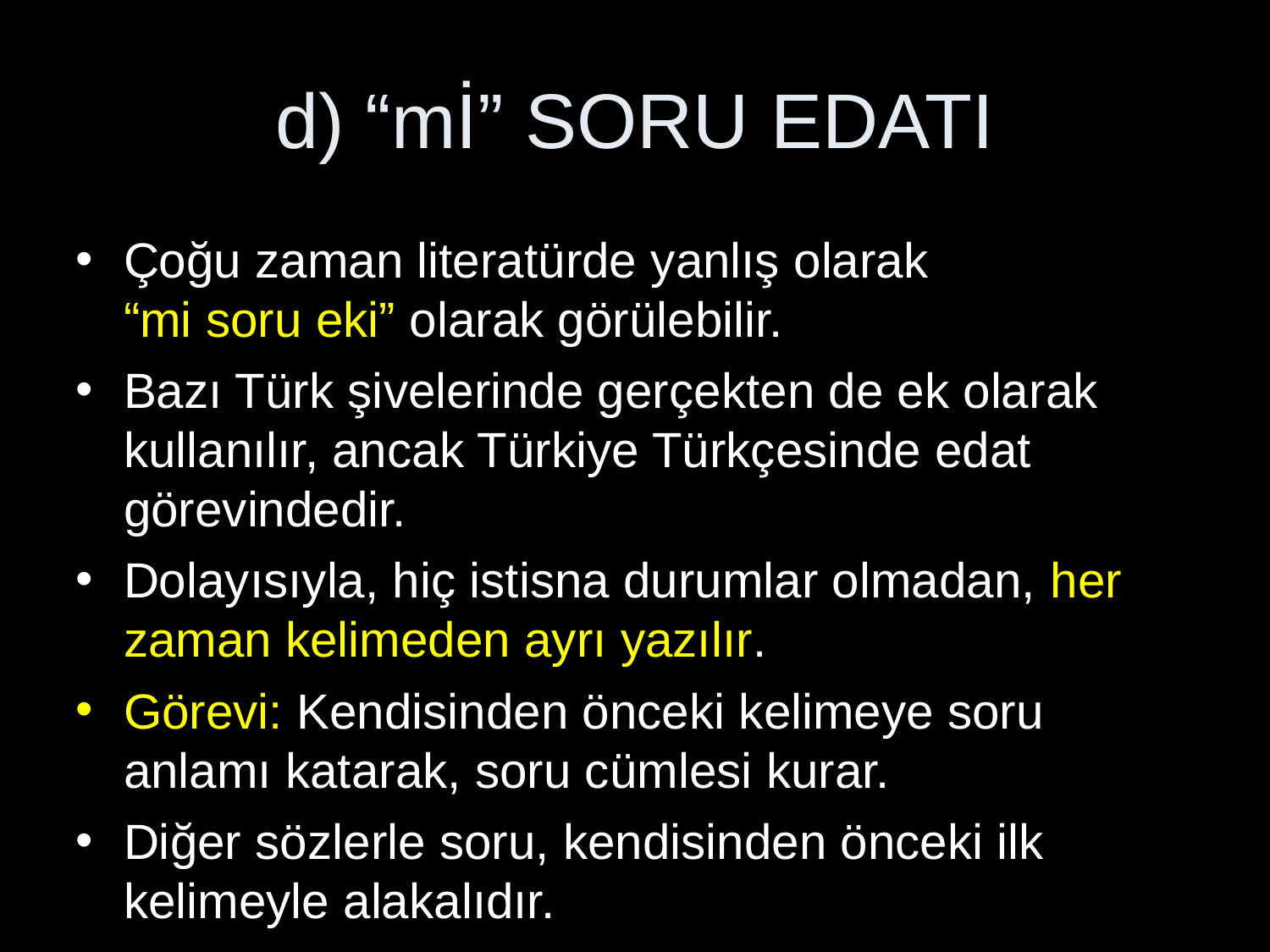

# d) “mİ” SORU EDATI
Çoğu zaman literatürde yanlış olarak
“mi soru eki” olarak görülebilir.
Bazı Türk şivelerinde gerçekten de ek olarak kullanılır, ancak Türkiye Türkçesinde edat görevindedir.
Dolayısıyla, hiç istisna durumlar olmadan, her zaman kelimeden ayrı yazılır.
Görevi: Kendisinden önceki kelimeye soru anlamı katarak, soru cümlesi kurar.
Diğer sözlerle soru, kendisinden önceki ilk kelimeyle alakalıdır.